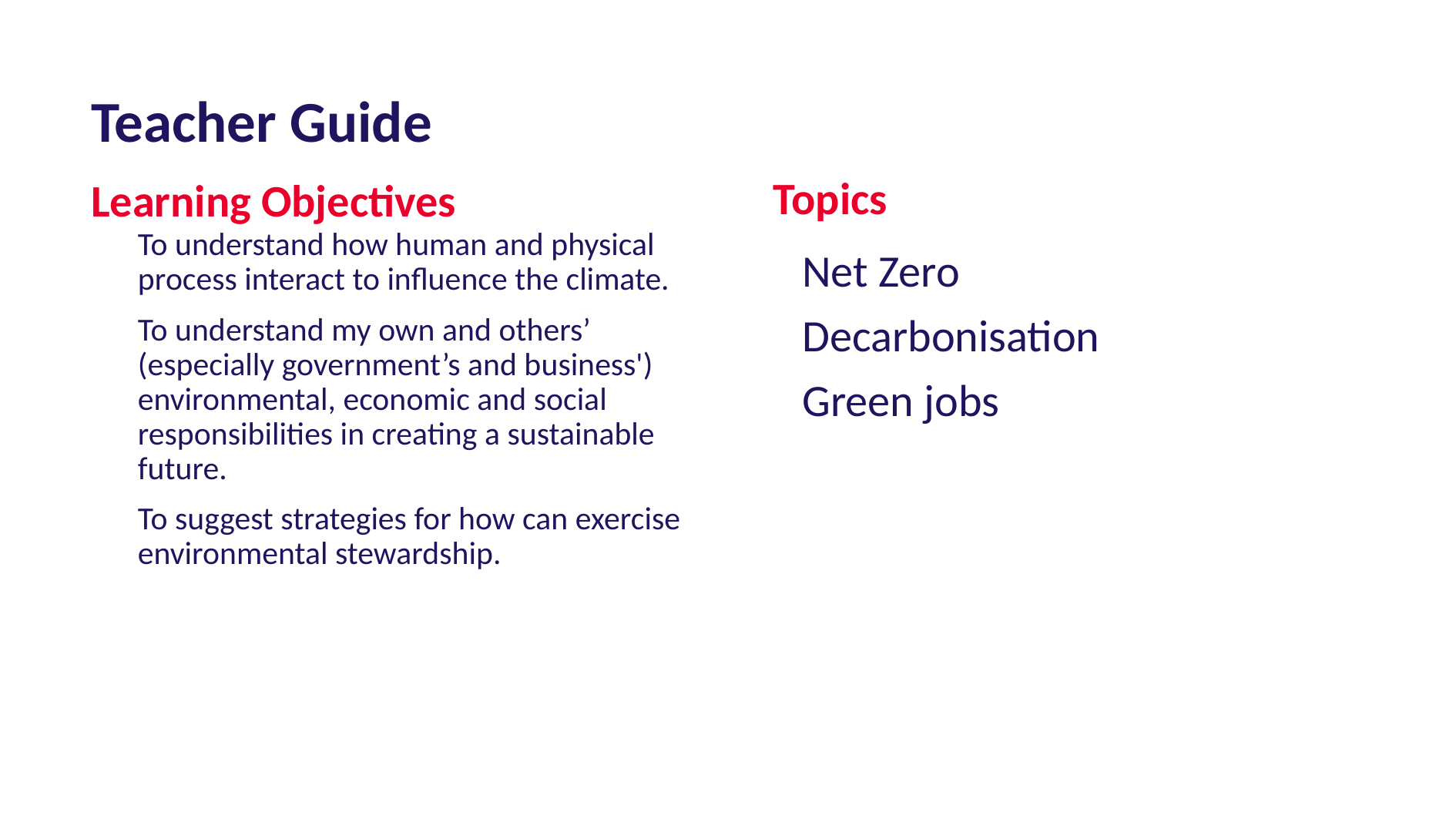

To understand how human and physical process interact to influence the climate.
To understand my own and others’ (especially government’s and business') environmental, economic and social responsibilities in creating a sustainable future.
To suggest strategies for how can exercise environmental stewardship.

Net Zero
Decarbonisation
Green jobs

1